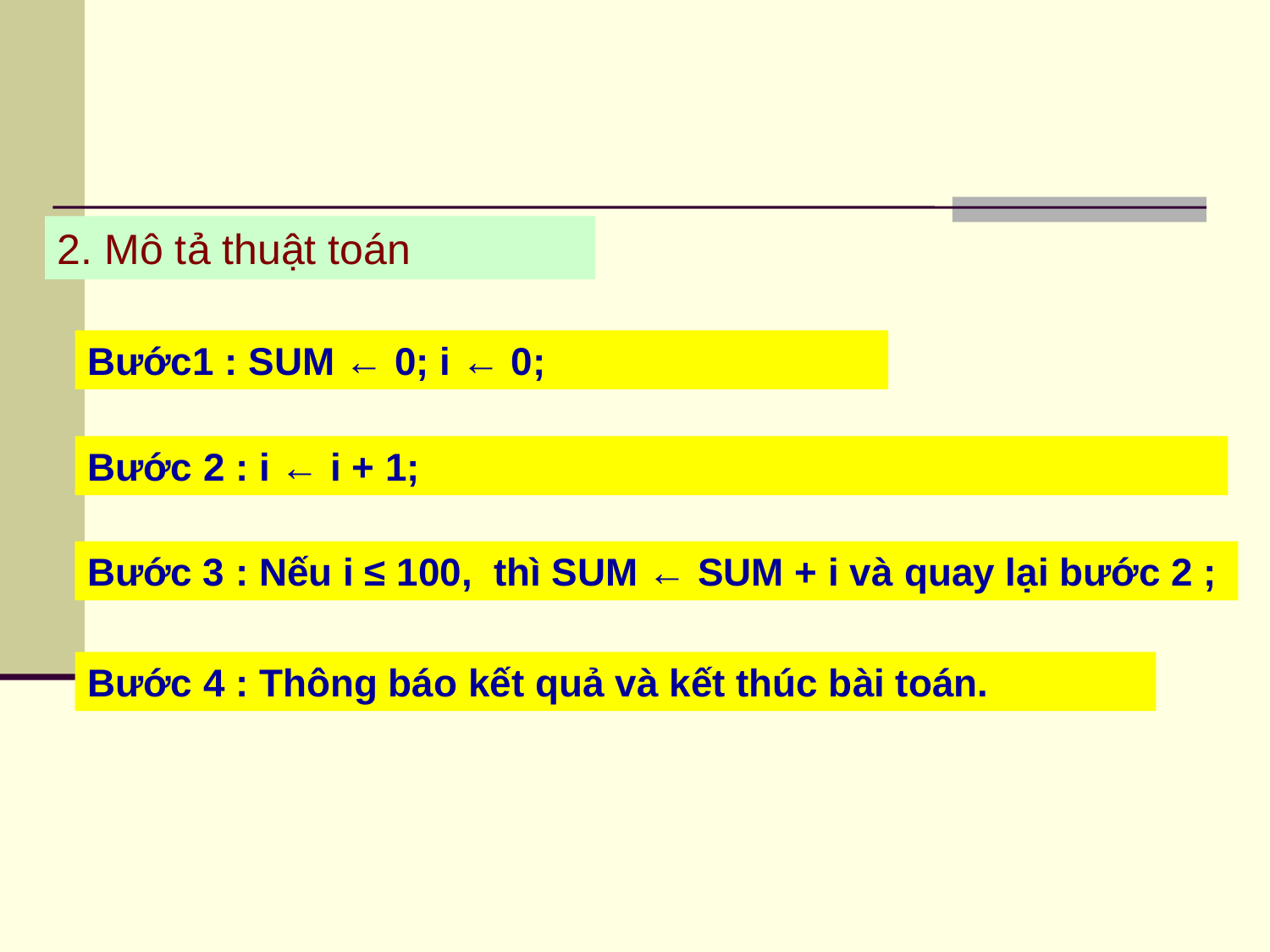

2. Mô tả thuật toán
Bước1 : SUM ← 0; i ← 0;
Bước 2 : i ← i + 1;
Bước 3 : Nếu i ≤ 100,  thì SUM ← SUM + i và quay lại bước 2 ;
Bước 4 : Thông báo kết quả và kết thúc bài toán.